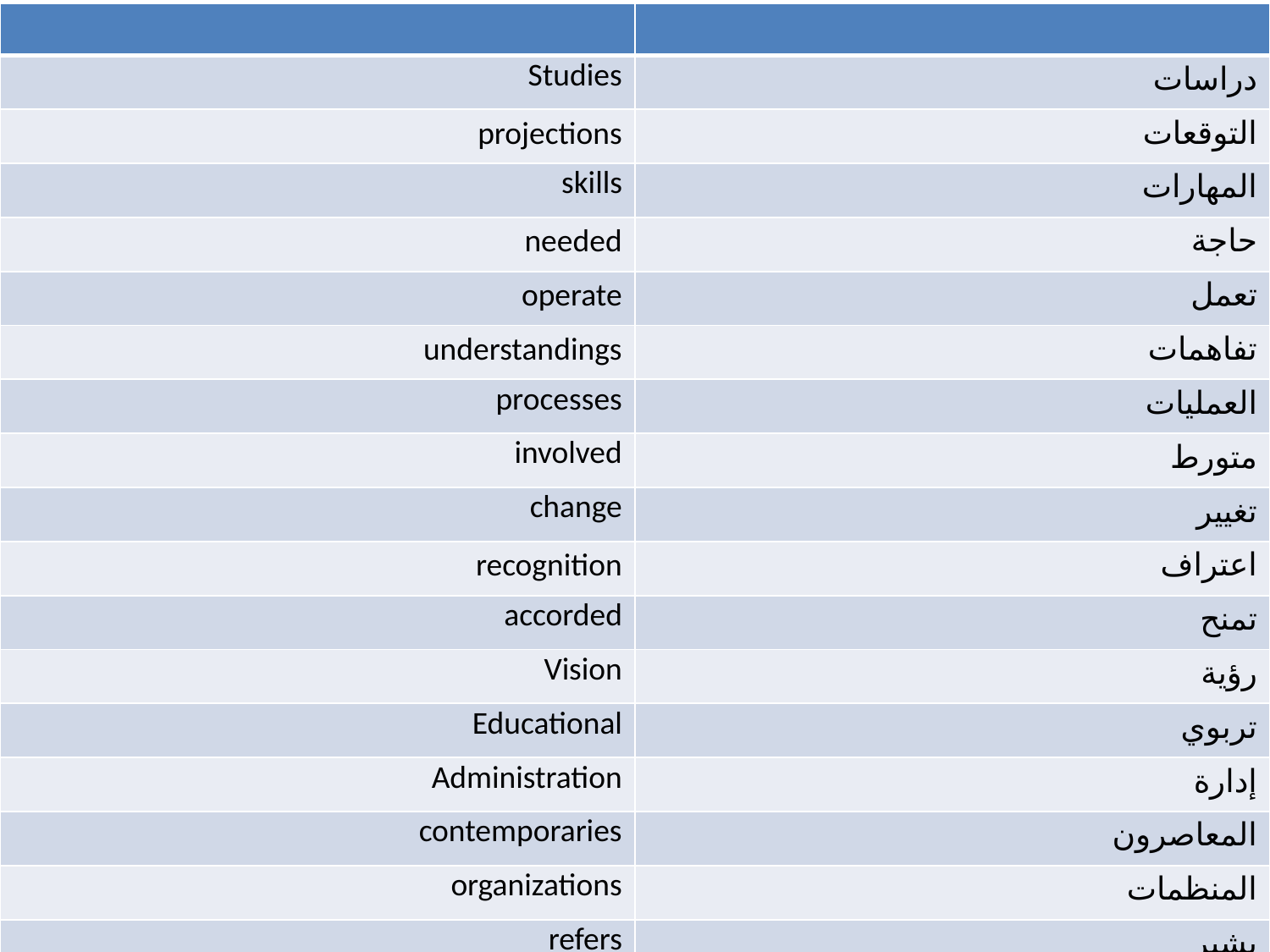

|  |  |
| --- | --- |
| Studies | دراسات |
| projections | التوقعات |
| skills | المهارات |
| needed | حاجة |
| operate | تعمل |
| understandings | تفاهمات |
| processes | العمليات |
| involved | متورط |
| change | تغيير |
| recognition | اعتراف |
| accorded | تمنح |
| Vision | رؤية |
| Educational | تربوي |
| Administration | إدارة |
| contemporaries | المعاصرون |
| organizations | المنظمات |
| refers | يشير |
#